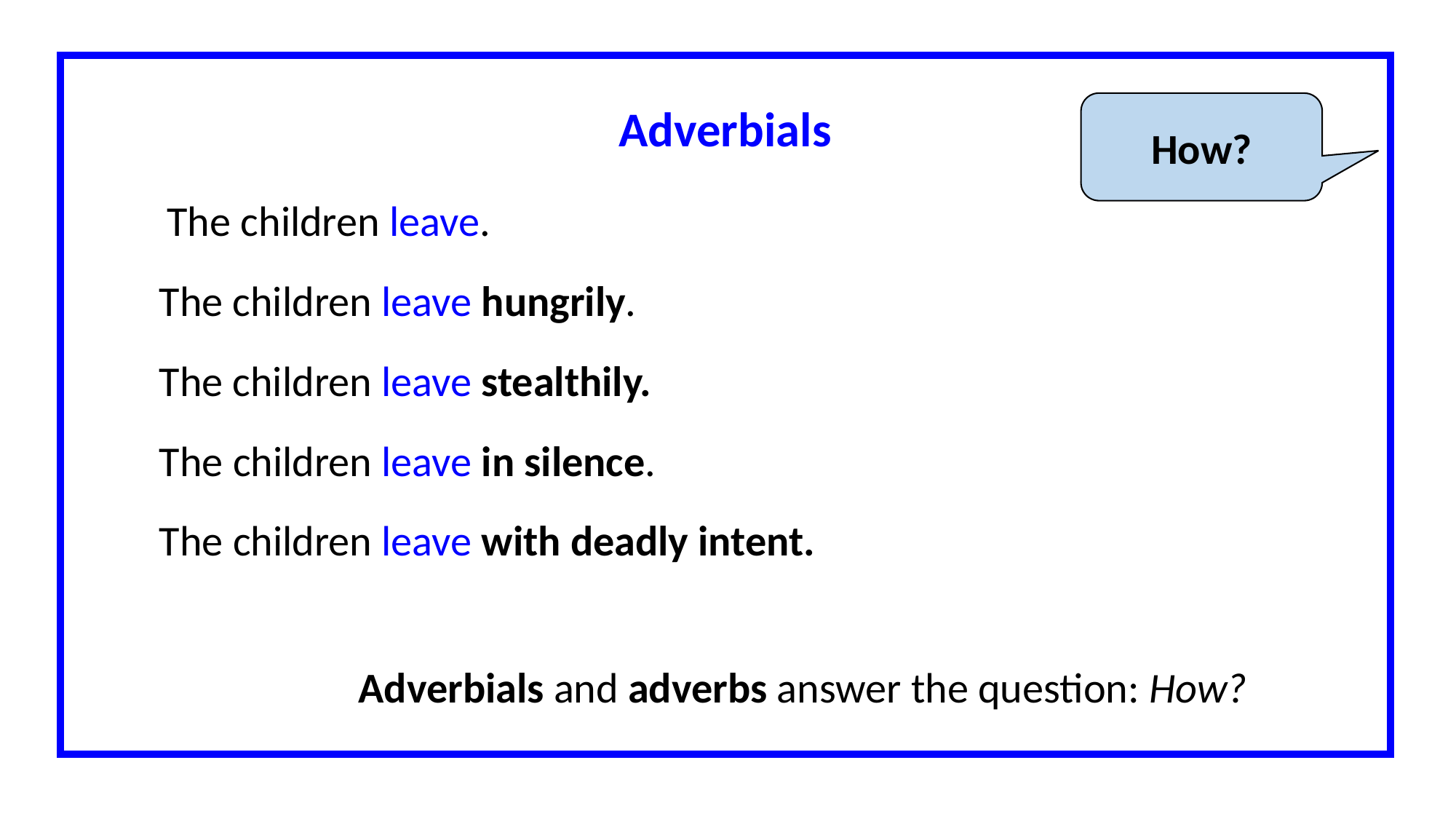

Adverbials
How?
The children leave.
The children leave hungrily.
The children leave stealthily.
The children leave in silence.
The children leave with deadly intent.
Adverbials and adverbs answer the question: How?